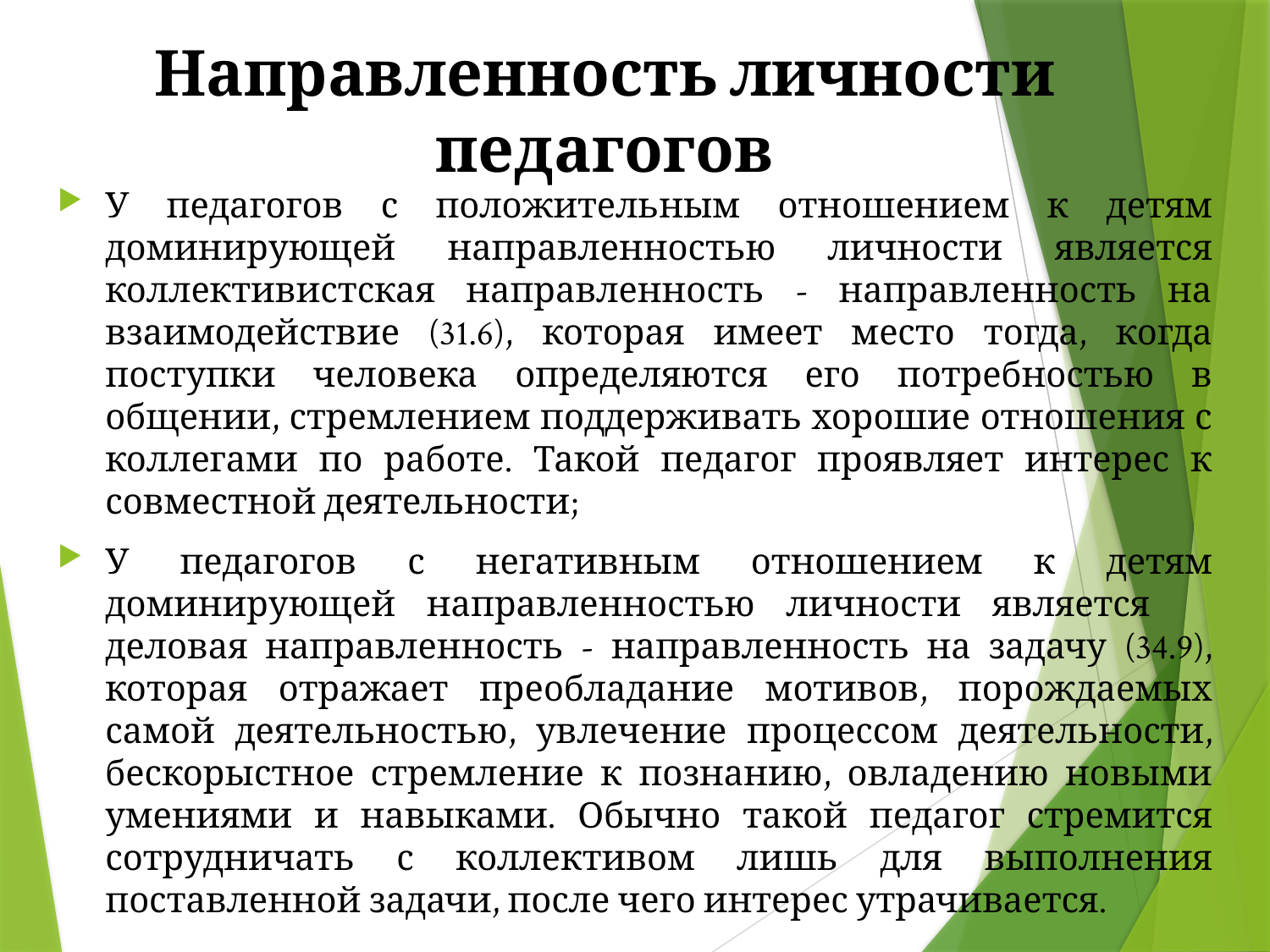

# Направленность личности педагогов
У педагогов с положительным отношением к детям доминирующей направленностью личности является коллективистская направленность - направленность на взаимодействие (31.6), которая имеет место тогда, когда поступки человека определяются его потребностью в общении, стремлением поддерживать хорошие отношения с коллегами по работе. Такой педагог проявляет интерес к совместной деятельности;
У педагогов с негативным отношением к детям доминирующей направленностью личности является   деловая направленность - направленность на задачу (34.9), которая отражает преобладание мотивов, порождаемых самой деятельностью, увлечение процессом деятельности, бескорыстное стремление к познанию, овладению новыми умениями и навыками. Обычно такой педагог стремится сотрудничать с коллективом лишь для выполнения поставленной задачи, после чего интерес утрачивается.